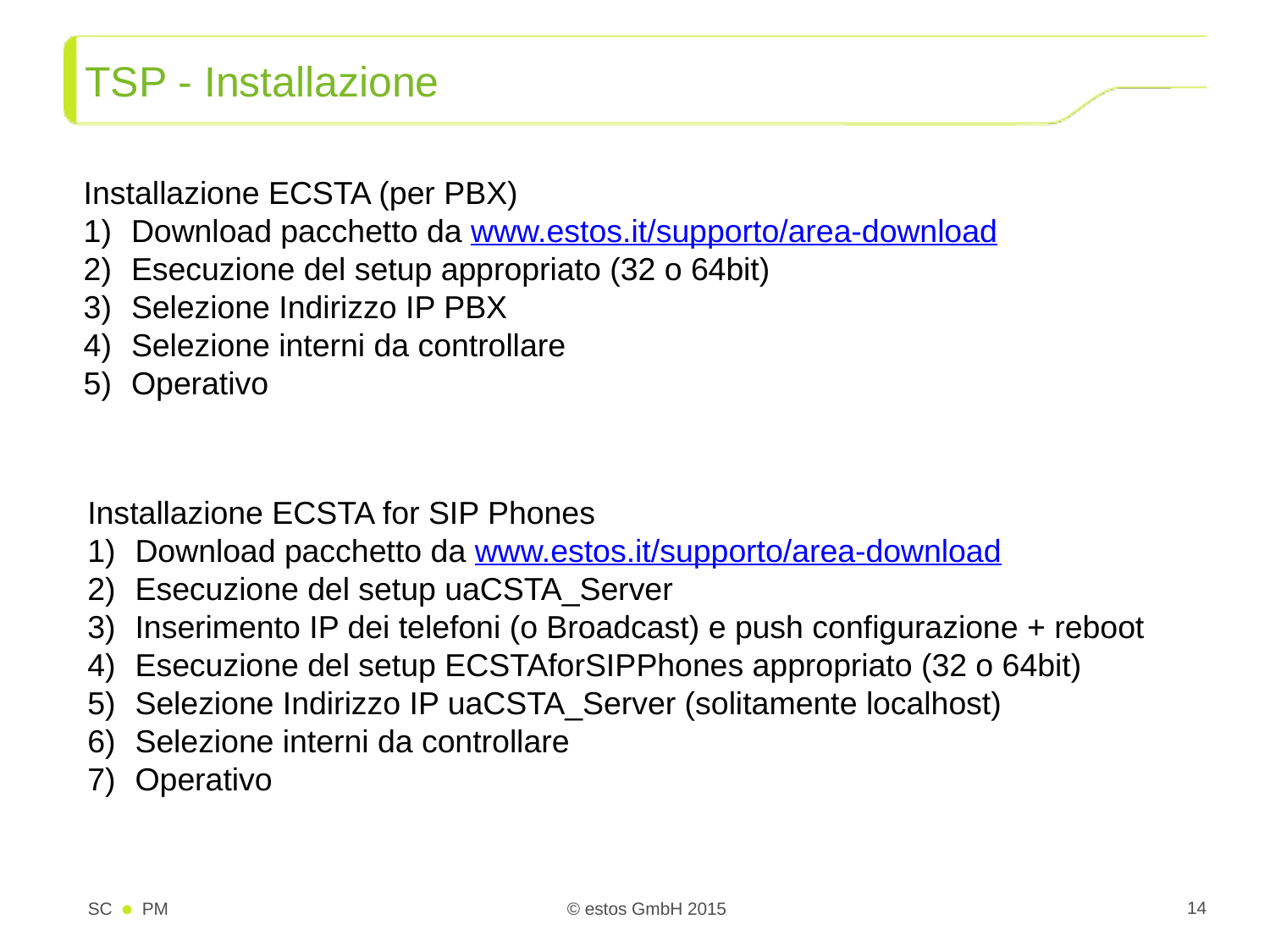

# TSP - Installazione

Installazione ECSTA (per PBX)
Download pacchetto da www.estos.it/supporto/area-download
Esecuzione del setup appropriato (32 o 64bit)
Selezione Indirizzo IP PBX
Selezione interni da controllare
Operativo

Installazione ECSTA for SIP Phones
Download pacchetto da www.estos.it/supporto/area-download
Esecuzione del setup uaCSTA_Server
Inserimento IP dei telefoni (o Broadcast) e push configurazione + reboot
Esecuzione del setup ECSTAforSIPPhones appropriato (32 o 64bit)
Selezione Indirizzo IP uaCSTA_Server (solitamente localhost)
Selezione interni da controllare
Operativo

SC
PM
14